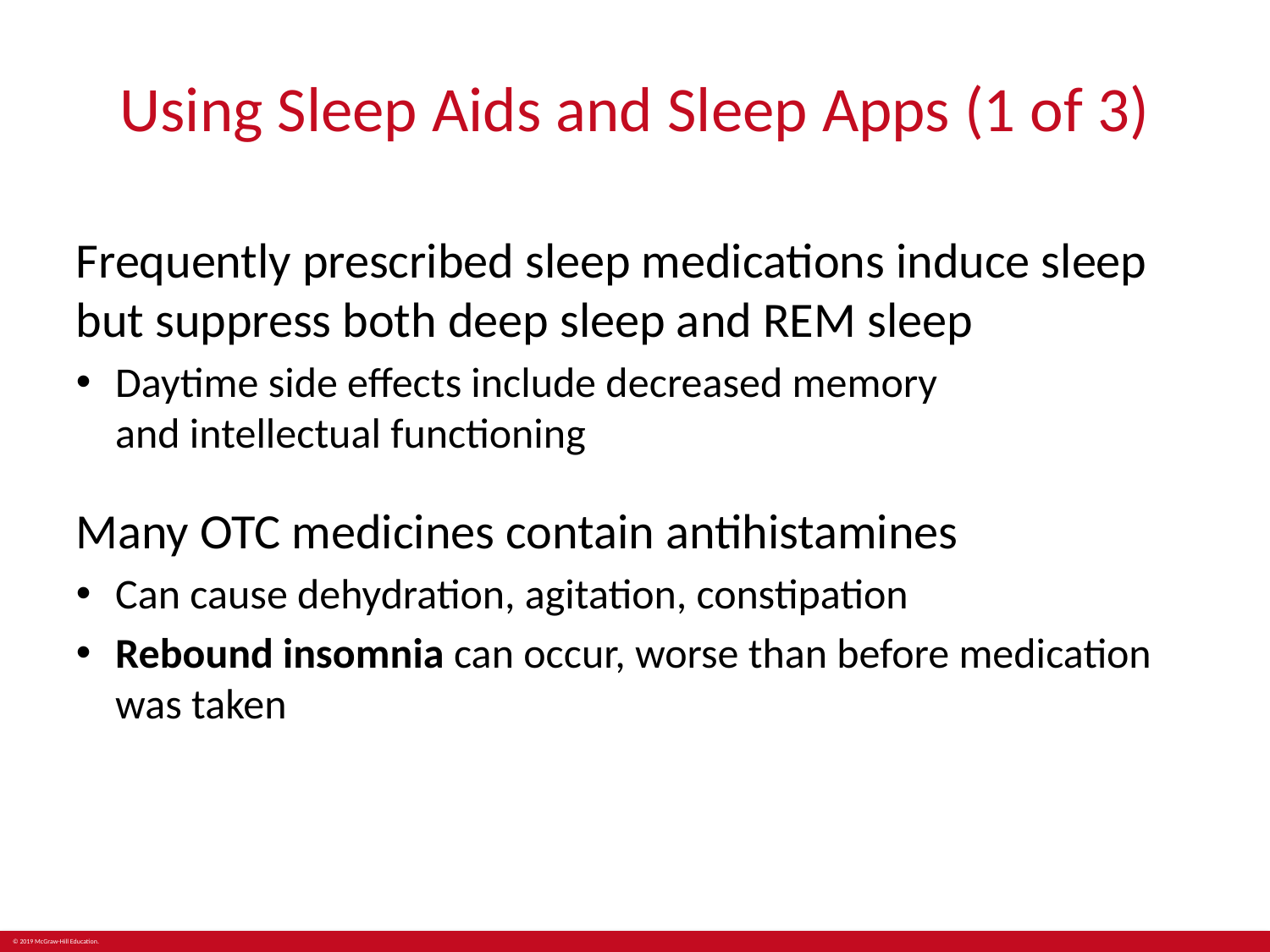

# Using Sleep Aids and Sleep Apps (1 of 3)
Frequently prescribed sleep medications induce sleep but suppress both deep sleep and REM sleep
Daytime side effects include decreased memory
and intellectual functioning
Many OTC medicines contain antihistamines
Can cause dehydration, agitation, constipation
Rebound insomnia can occur, worse than before medication was taken